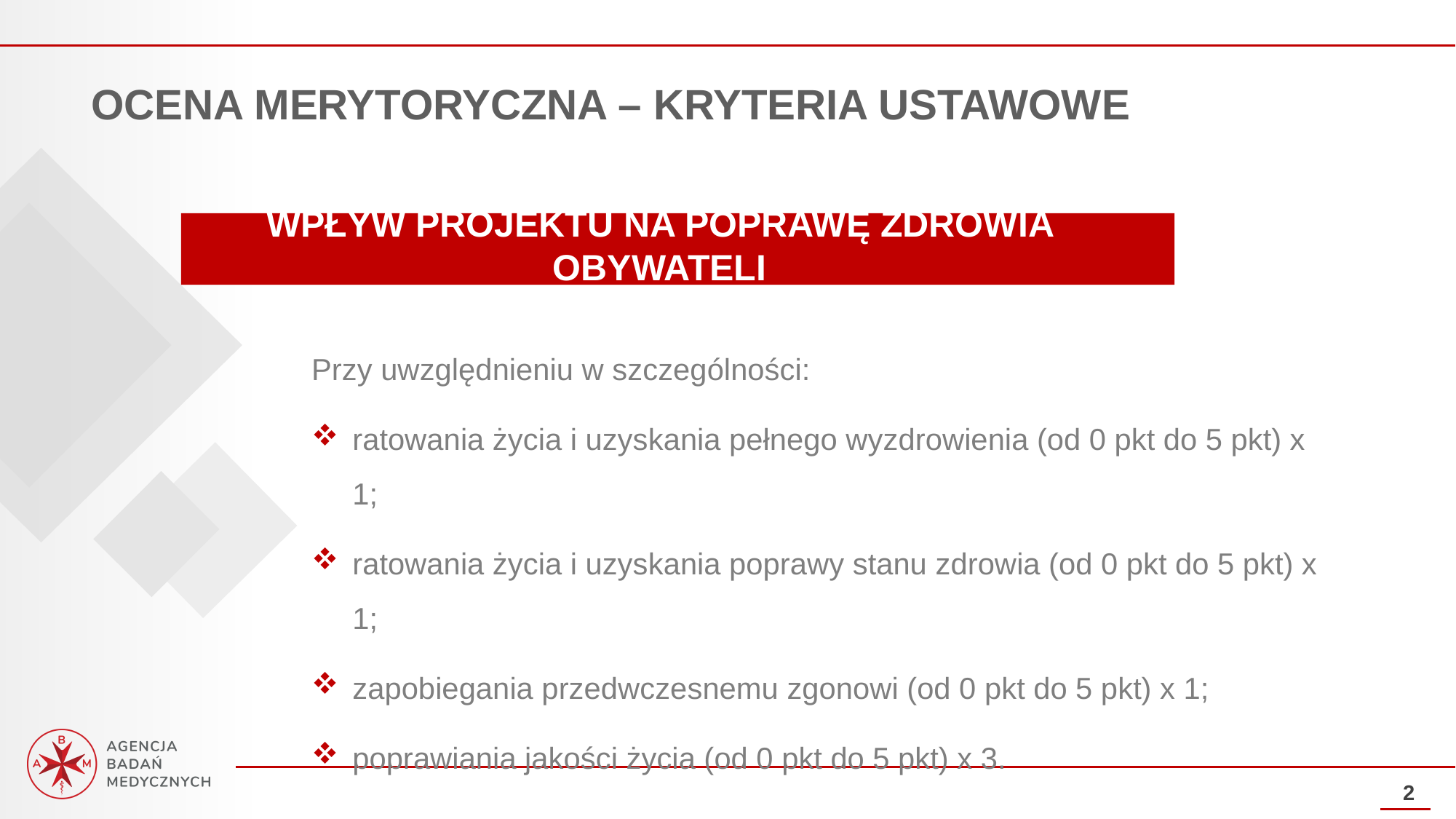

OCENA MERYTORYCZNA – KRYTERIA USTAWOWE

WPŁYW PROJEKTU NA POPRAWĘ ZDROWIA OBYWATELI
Przy uwzględnieniu w szczególności:
ratowania życia i uzyskania pełnego wyzdrowienia (od 0 pkt do 5 pkt) x 1;
ratowania życia i uzyskania poprawy stanu zdrowia (od 0 pkt do 5 pkt) x 1;
zapobiegania przedwczesnemu zgonowi (od 0 pkt do 5 pkt) x 1;
poprawiania jakości życia (od 0 pkt do 5 pkt) x 3.

2